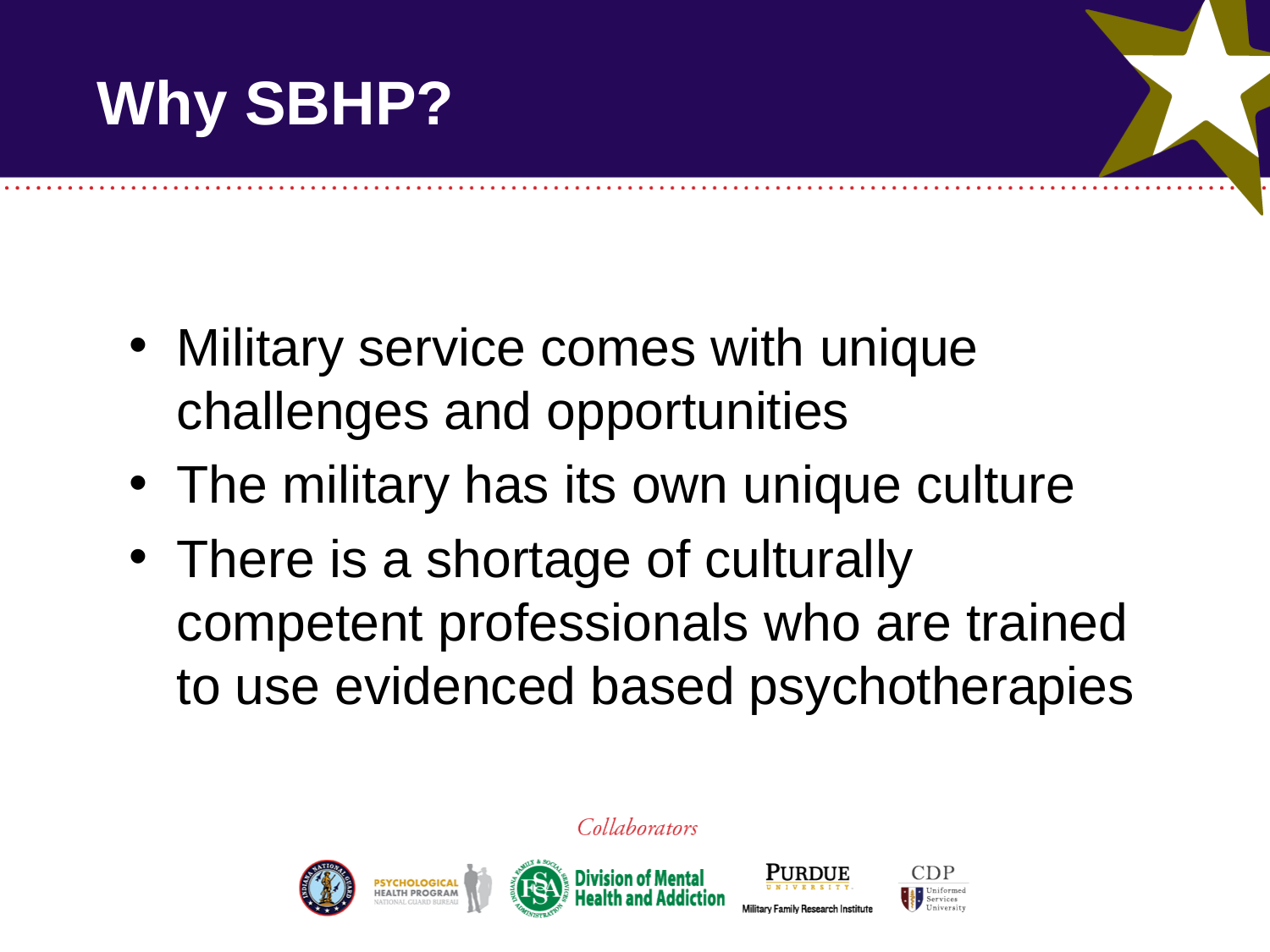

# Why SBHP?

Military service comes with unique challenges and opportunities
The military has its own unique culture
There is a shortage of culturally competent professionals who are trained to use evidenced based psychotherapies